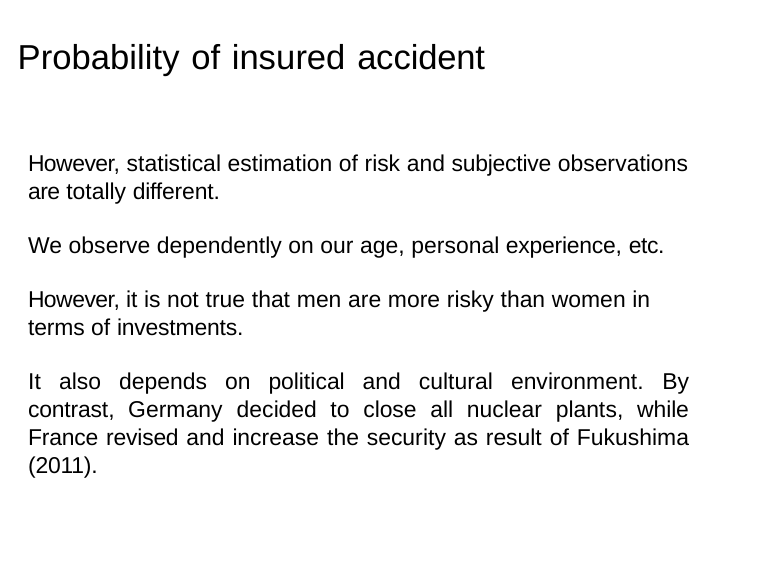

# Probability of insured accident
However, statistical estimation of risk and subjective observations are totally different.

We observe dependently on our age, personal experience, etc.

However, it is not true that men are more risky than women in terms of investments.

It also depends on political and cultural environment. By contrast, Germany decided to close all nuclear plants, while France revised and increase the security as result of Fukushima (2011).